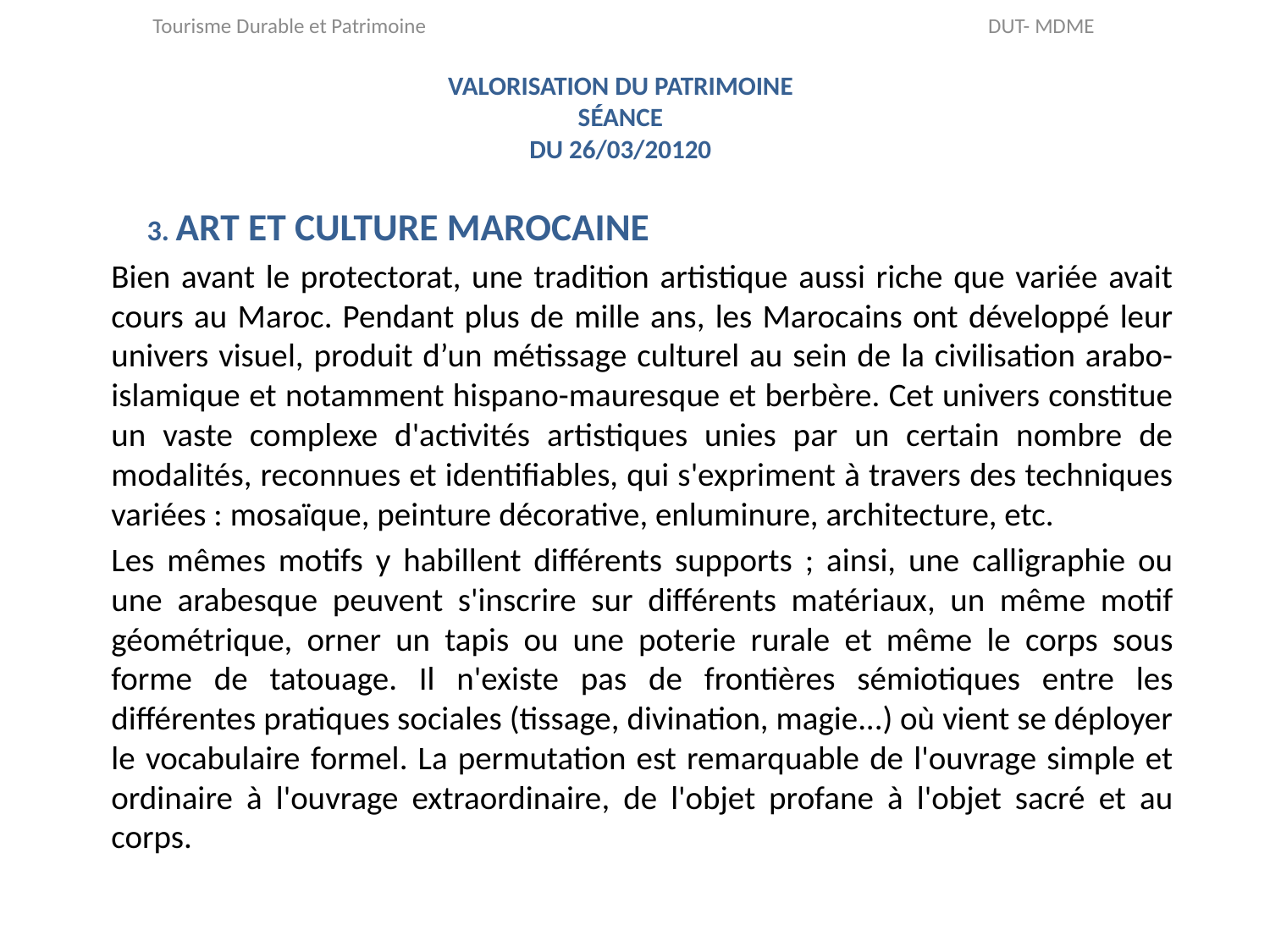

Tourisme Durable et Patrimoine                                                                                                                    DUT- MDME
# valorisation du patrimoine Séance du 26/03/20120
		3. Art et culture marocaine
		Bien avant le protectorat, une tradition artistique aussi riche que variée avait cours au Maroc. Pendant plus de mille ans, les Marocains ont développé leur univers visuel, produit d’un métissage culturel au sein de la civilisation arabo-islamique et notamment hispano-mauresque et berbère. Cet univers constitue un vaste complexe d'activités artistiques unies par un certain nombre de modalités, reconnues et identifiables, qui s'expriment à travers des techniques variées : mosaïque, peinture décorative, enluminure, architecture, etc.
		Les mêmes motifs y habillent différents supports ; ainsi, une calligraphie ou une arabesque peuvent s'inscrire sur différents matériaux, un même motif géométrique, orner un tapis ou une poterie rurale et même le corps sous forme de tatouage. Il n'existe pas de frontières sémiotiques entre les différentes pratiques sociales (tissage, divination, magie...) où vient se déployer le vocabulaire formel. La permutation est remarquable de l'ouvrage simple et ordinaire à l'ouvrage extraordinaire, de l'objet profane à l'objet sacré et au corps.